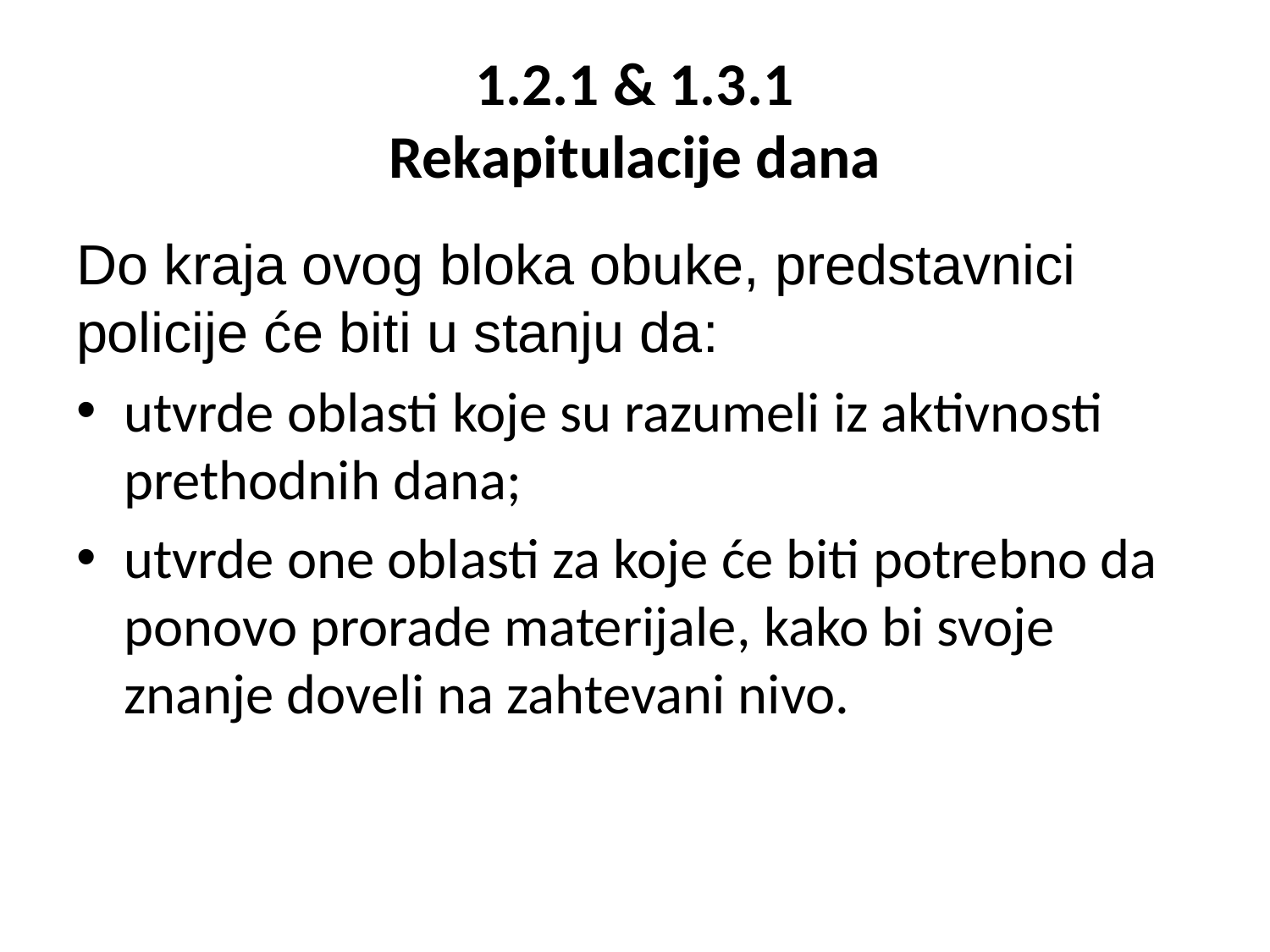

# 1.2.1 & 1.3.1 Rekapitulacije dana
Do kraja ovog bloka obuke, predstavnici policije će biti u stanju da:
utvrde oblasti koje su razumeli iz aktivnosti prethodnih dana;
utvrde one oblasti za koje će biti potrebno da ponovo prorade materijale, kako bi svoje znanje doveli na zahtevani nivo.